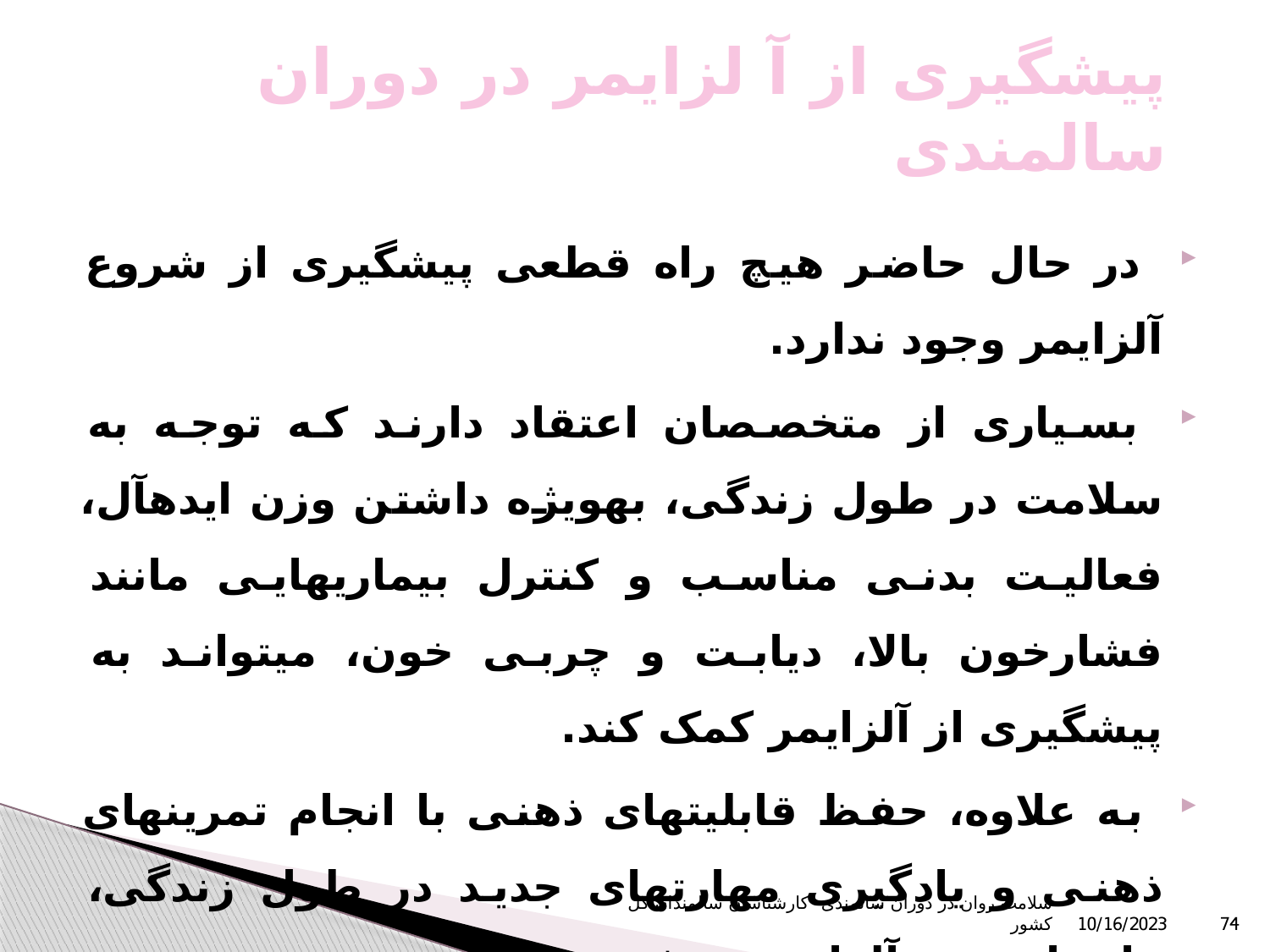

# پیشگیری از آ لزایمر در دوران سالمندی
 در حال حاضر هیچ راه قطعی پیشگیری از شروع آلزایمر وجود ندارد.
 بسیاری از متخصصان اعتقاد دارند که توجه به سلامت در طول زندگی، بهویژه داشتن وزن ایدهآل، فعالیت بدنی مناسب و کنترل بیماریهایی مانند فشارخون بالا، دیابت و چربی خون، میتواند به پیشگیری از آلزایمر کمک کند.
 به علاوه، حفظ قابلیتهای ذهنی با انجام تمرینهای ذهنی و یادگیری مهارتهای جدید در طول زندگی، مانع از بروز آلزایمر در فرد میشود.
سلامت روان در دوران سالمندی- کارشناسان سالمندان کل کشور
10/16/2023
74